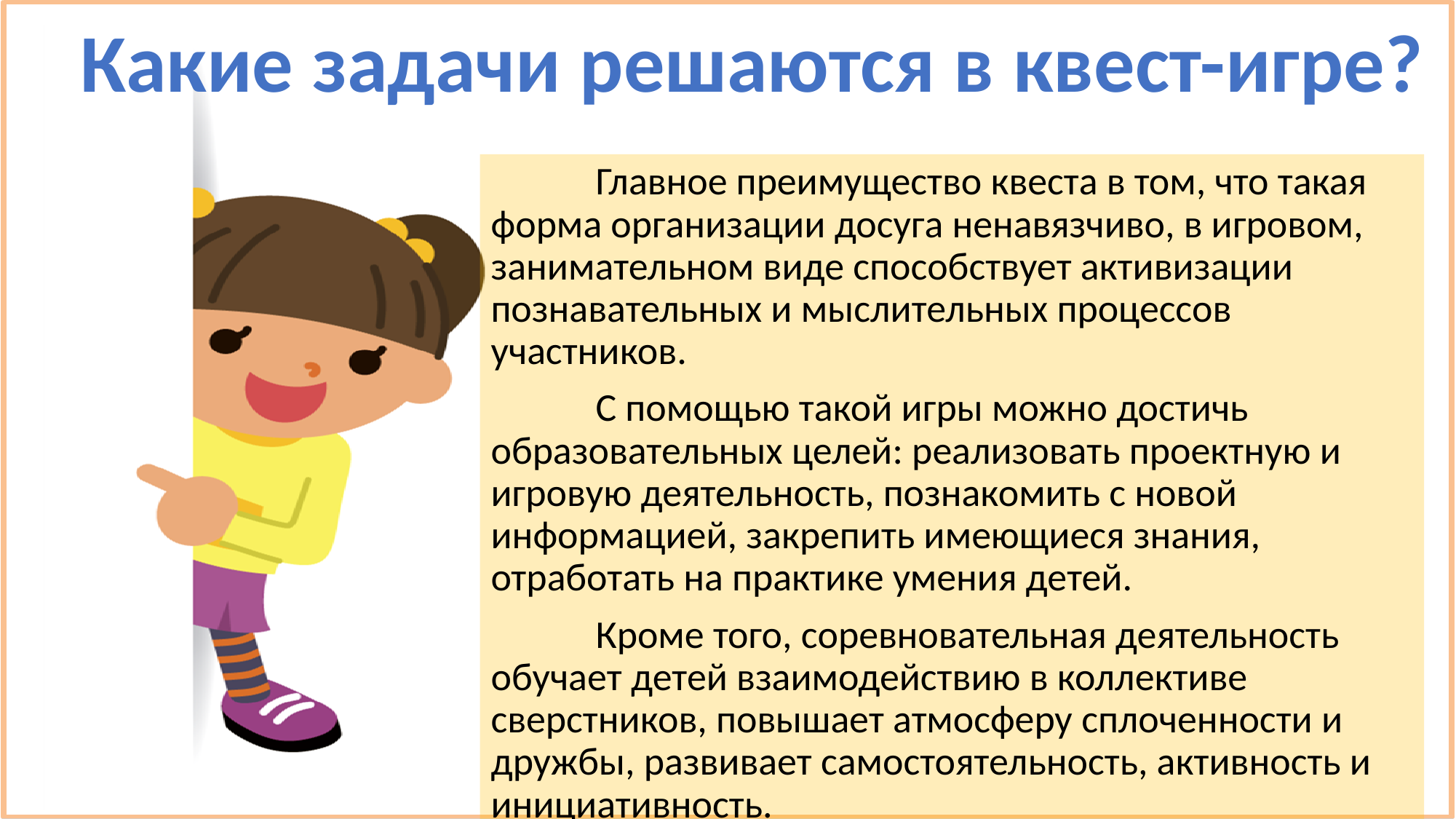

Какие задачи решаются в квест-игре?
#
	Главное преимущество квеста в том, что такая форма организации досуга ненавязчиво, в игровом, занимательном виде способствует активизации познавательных и мыслительных процессов участников.
	С помощью такой игры можно достичь образовательных целей: реализовать проектную и игровую деятельность, познакомить с новой информацией, закрепить имеющиеся знания, отработать на практике умения детей.
	Кроме того, соревновательная деятельность обучает детей взаимодействию в коллективе сверстников, повышает атмосферу сплоченности и дружбы, развивает самостоятельность, активность и инициативность.